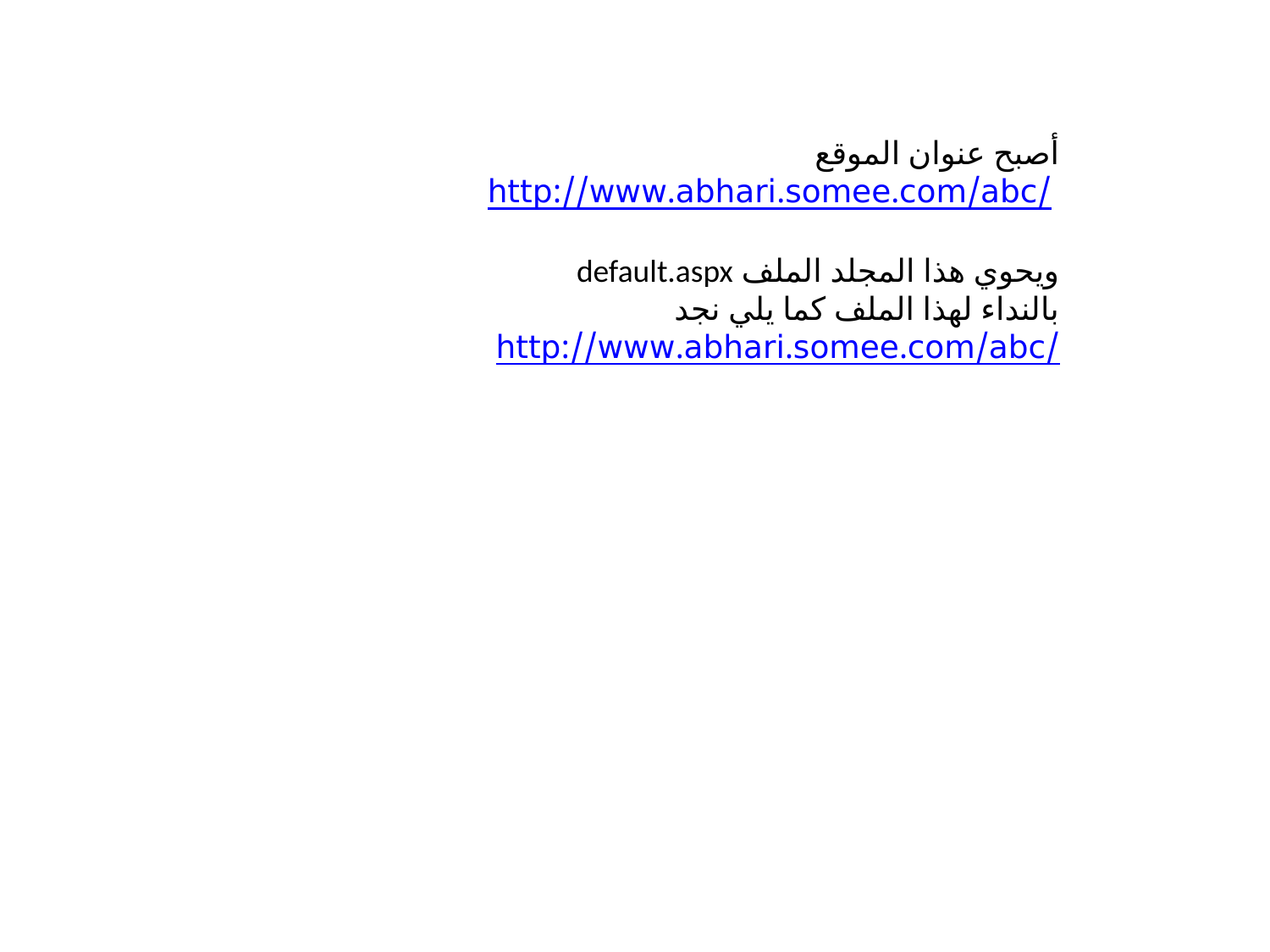

أصبح عنوان الموقع
 http://www.abhari.somee.com/abc/

ويحوي هذا المجلد الملف default.aspx
بالنداء لهذا الملف كما يلي نجد
http://www.abhari.somee.com/abc/